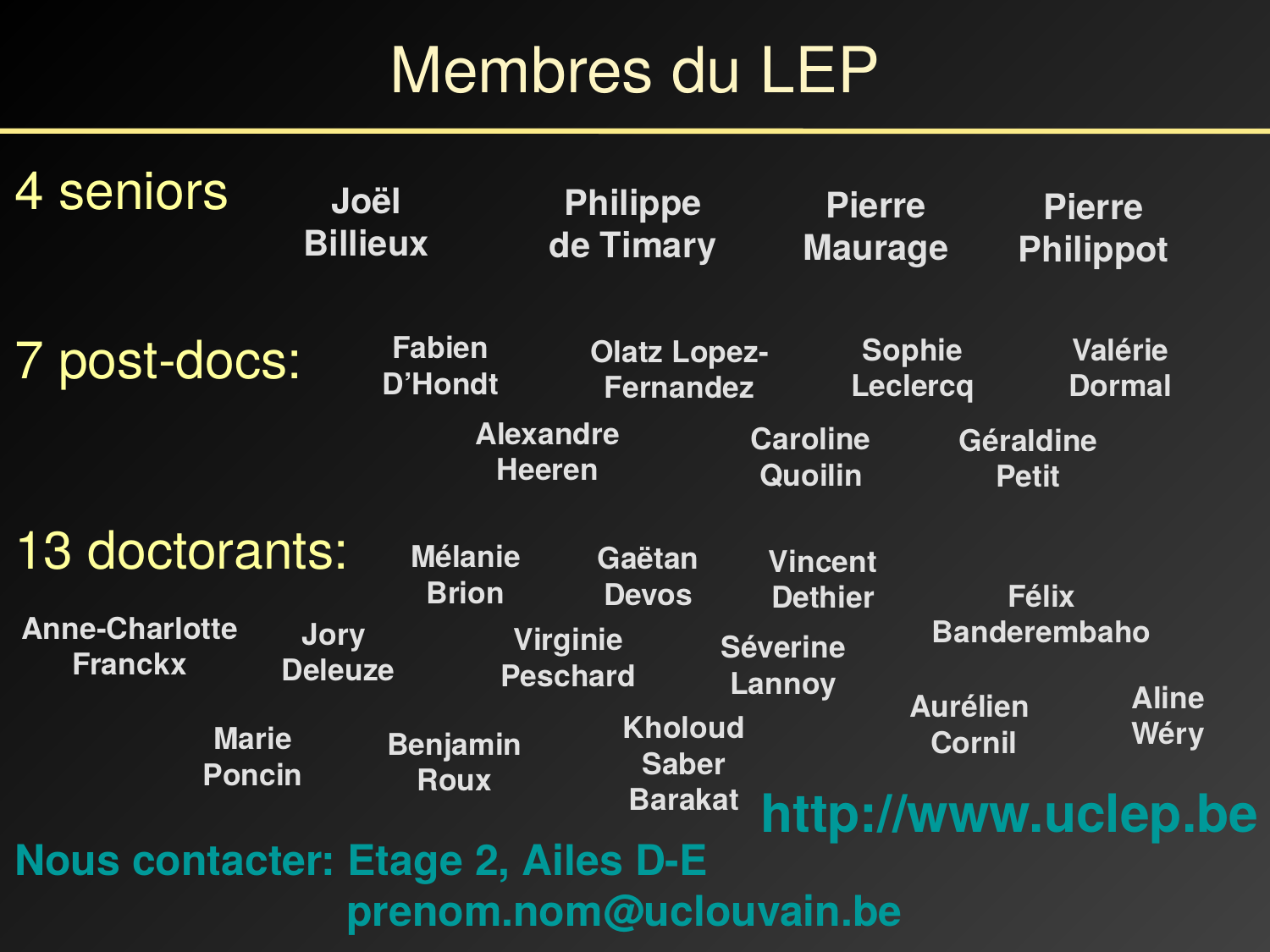

Membres du LEP

4 seniors

7 post-docs:

13 doctorants:

Nous contacter: Etage 2, Ailes D-E
                            prenom.nom@uclouvain.be
Joël Billieux
Philippe de Timary
Pierre Maurage
Pierre Philippot
Fabien D’Hondt
Sophie Leclercq
Valérie Dormal
Olatz Lopez-Fernandez
Alexandre Heeren
Caroline Quoilin
Géraldine Petit

Mélanie Brion
Gaëtan Devos
Vincent Dethier
Félix Banderembaho
Anne-Charlotte Franckx
Jory
Deleuze
Virginie Peschard
Séverine Lannoy
Aline Wéry
Aurélien
Cornil
Kholoud Saber Barakat
Marie Poncin
Benjamin Roux
http://www.uclep.be